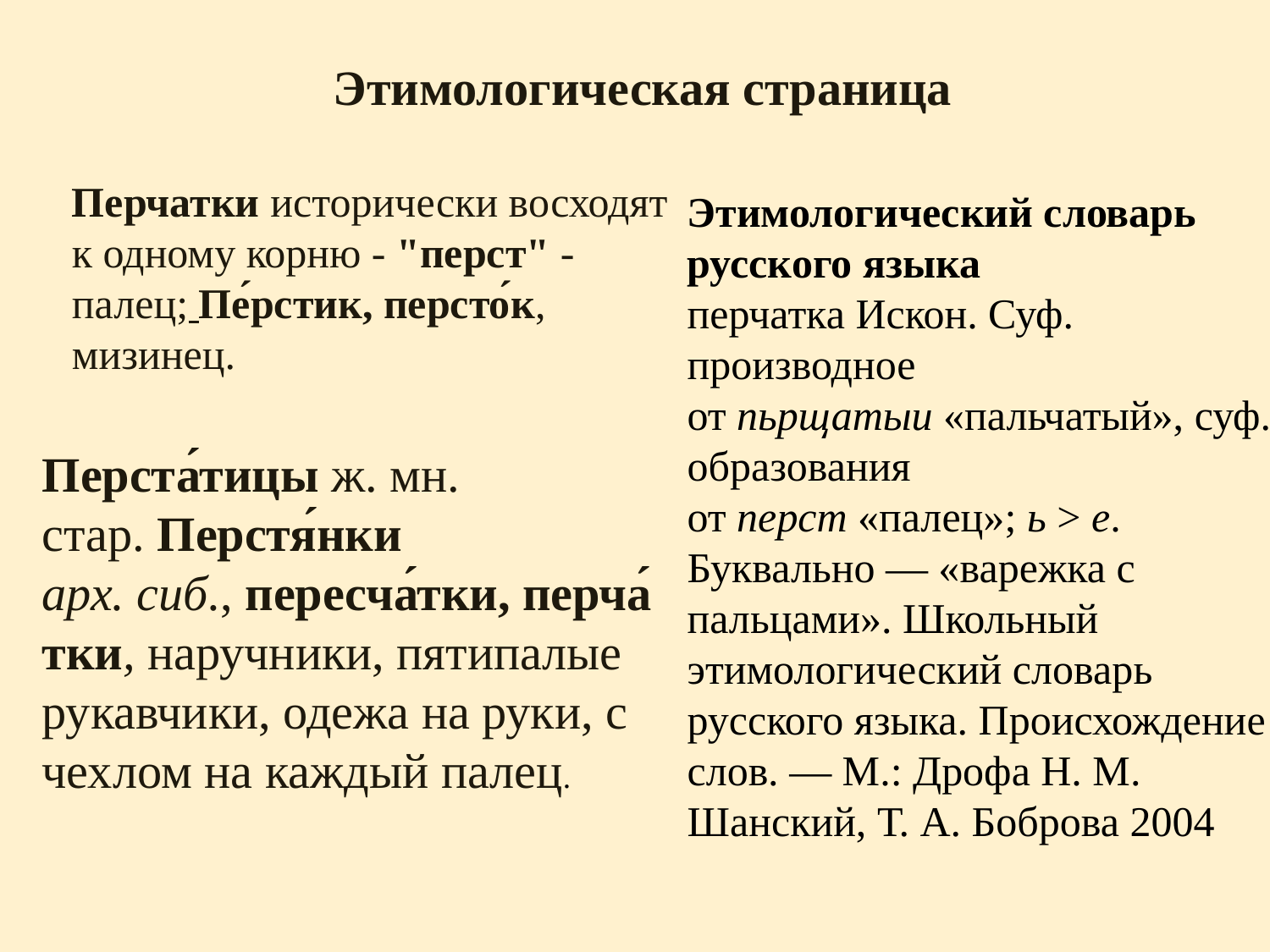

Этимологическая страница
Перчатки исторически восходят к одному корню - "перст" - палец; Пе́рстик, персто́к, мизинец.
Этимологический словарь русского языка
перчатка Искон. Суф. производное от пьрщатыи «пальчатый», суф. образования от перст «палец»; ь > е. Буквально — «варежка с пальцами». Школьный этимологический словарь русского языка. Происхождение слов. — М.: Дрофа Н. М. Шанский, Т. А. Боброва 2004
Перста́тицы ж. мн. стар. Перстя́нки арх. сиб., пересча́тки, перча́тки, наручники, пятипалые рукавчики, одежа на руки, с чехлом на каждый палец.